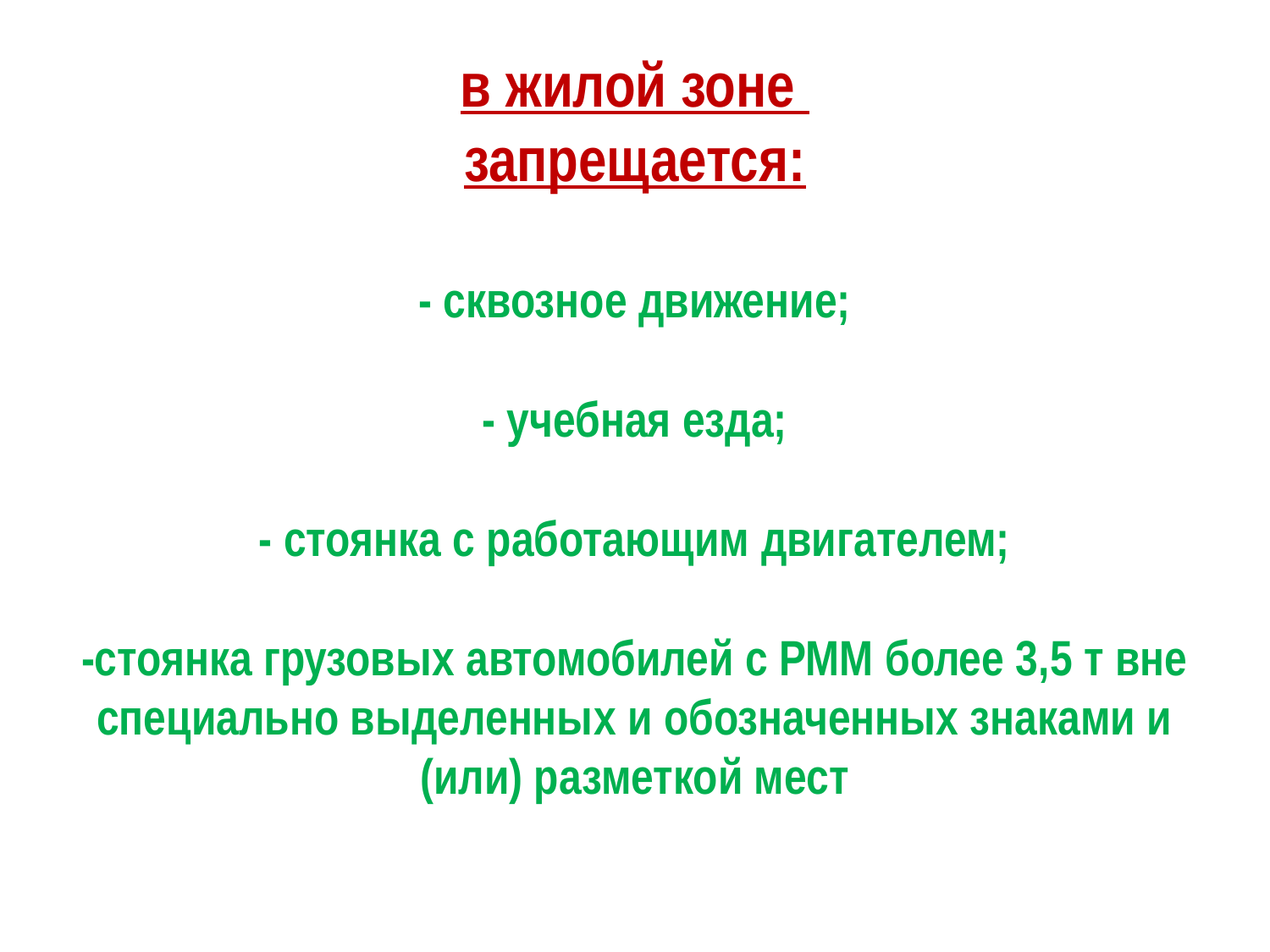

# в жилой зоне запрещается: - сквозное движение; - учебная езда; - стоянка с работающим двигателем; -стоянка грузовых автомобилей с РММ более 3,5 т вне специально выделенных и обозначенных знаками и (или) разметкой мест